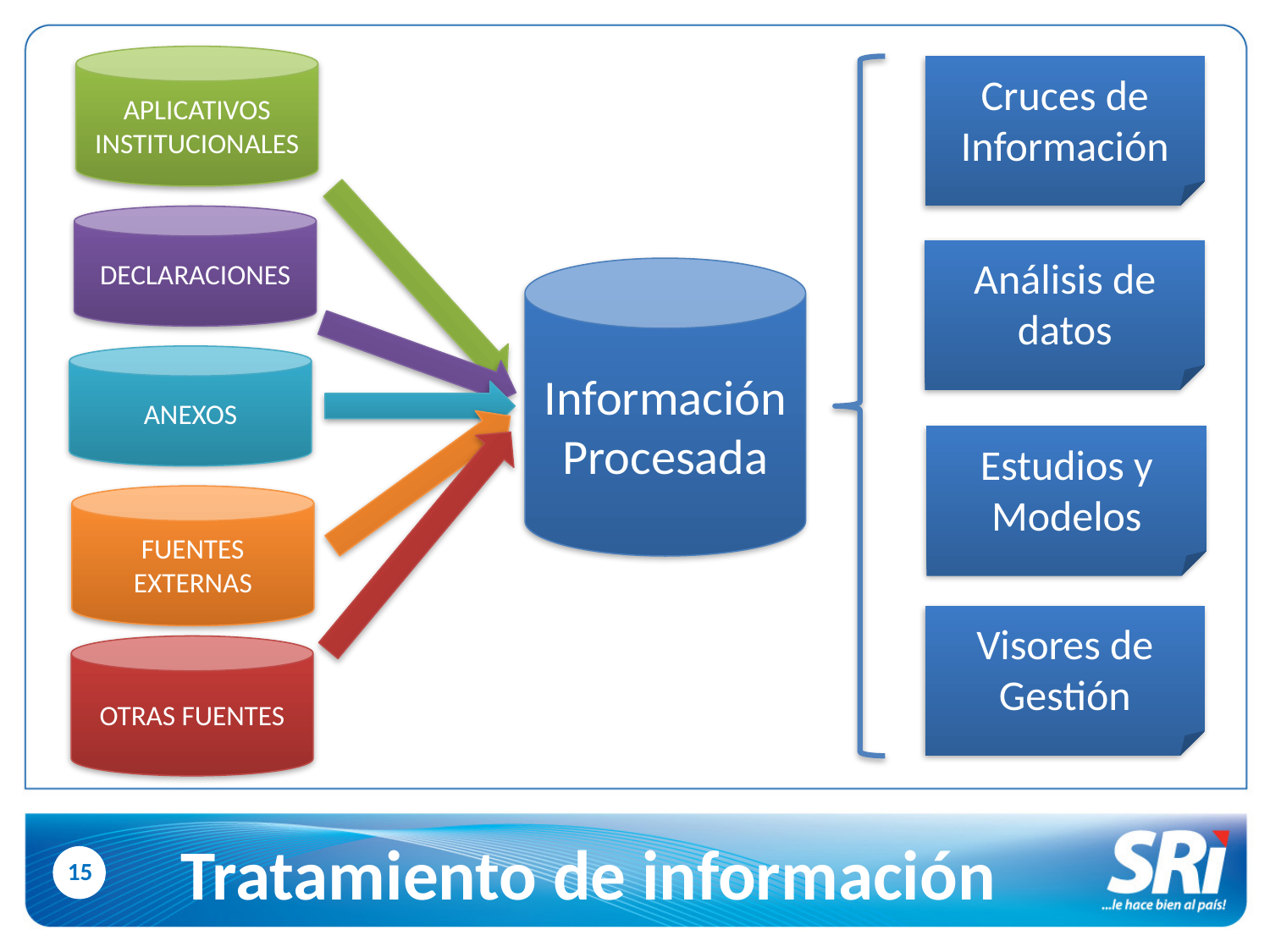

APLICATIVOS
INSTITUCIONALES
Cruces de Información

DECLARACIONES
Análisis de datos
Información Procesada

ANEXOS

Estudios y Modelos

FUENTES EXTERNAS

Visores de Gestión
OTRAS FUENTES
Tratamiento de información

15